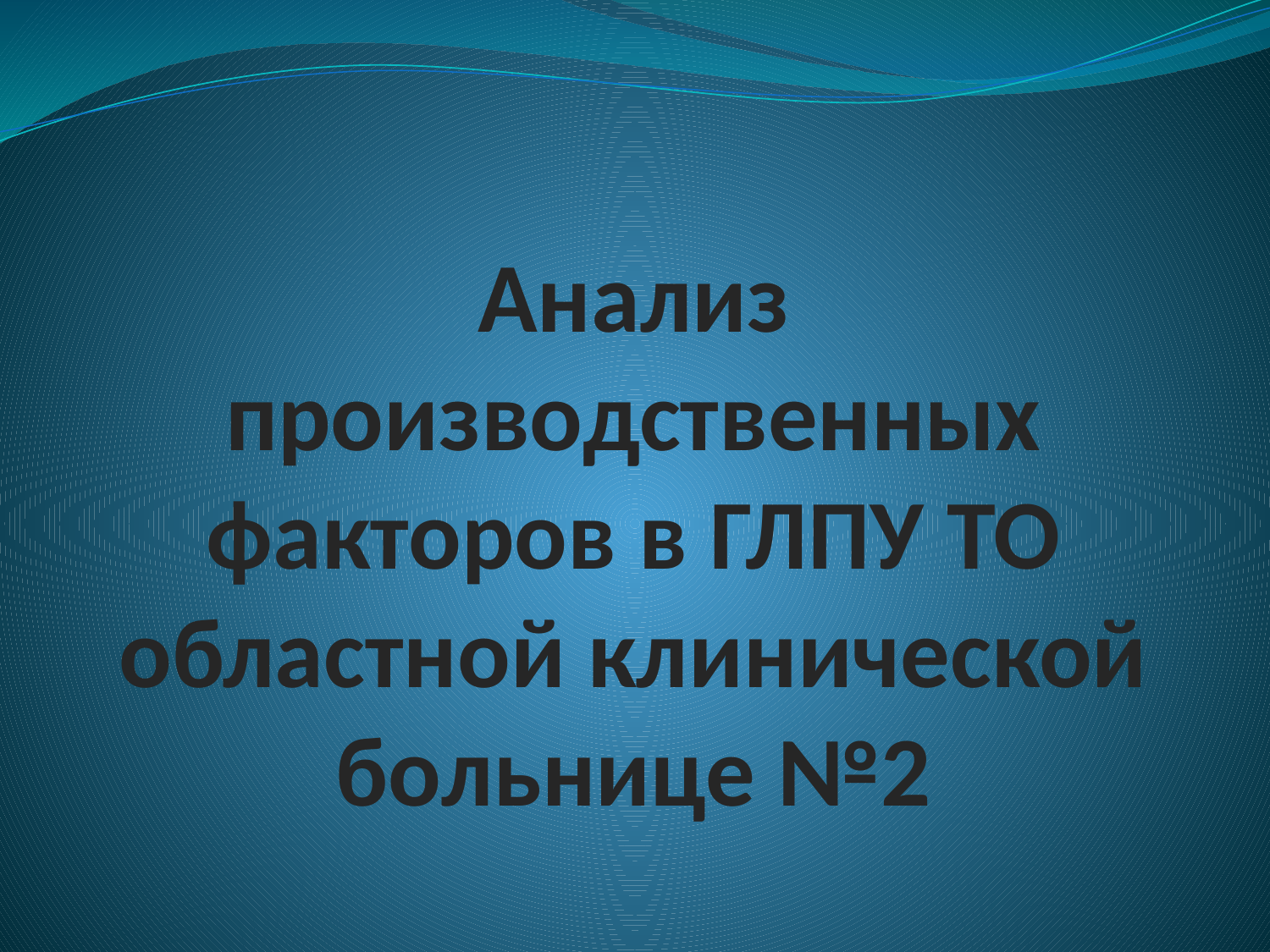

# Анализ производственных факторов в ГЛПУ ТО областной клинической больнице №2